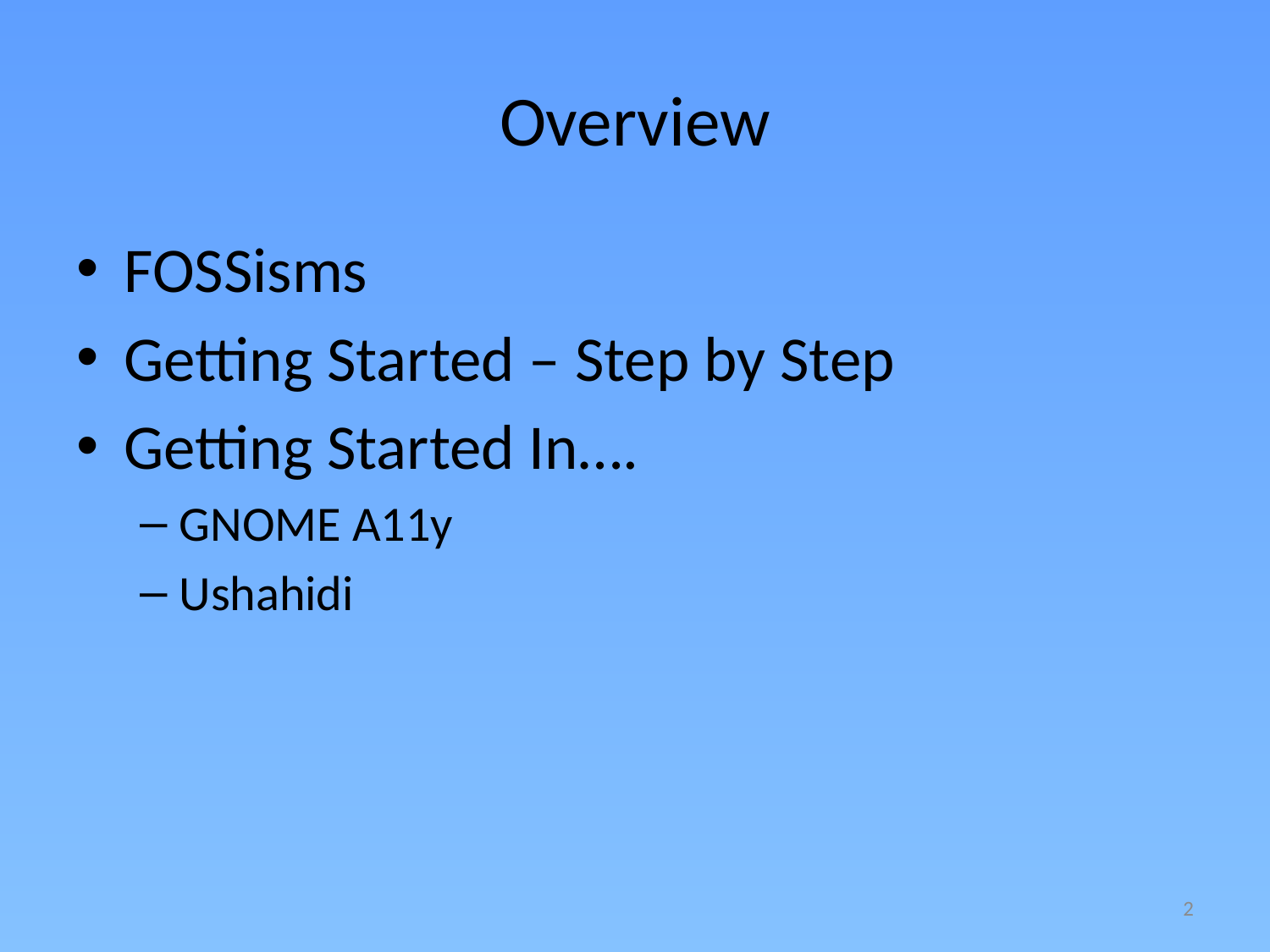

# Overview
FOSSisms
Getting Started – Step by Step
Getting Started In….
GNOME A11y
Ushahidi

2